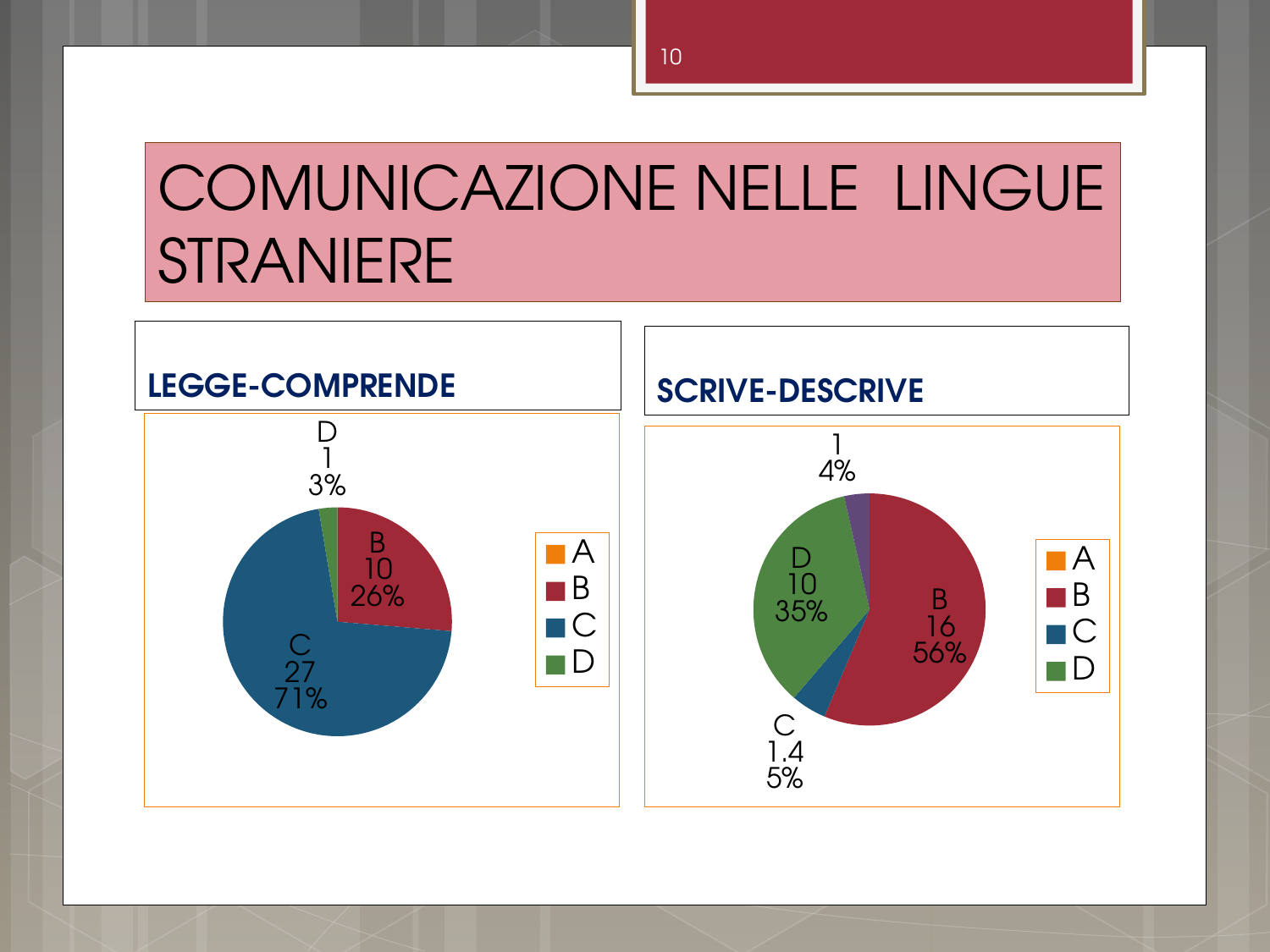

10
# COMUNICAZIONE NELLE  LINGUE STRANIERE
LEGGE-COMPRENDE
SCRIVE-DESCRIVE

### Chart

| Category | Vendite |
|---|---|
| A | 0.0 |
| B | 10.0 |
| C | 27.0 |
| D | 1.0 |

### Chart

| Category | Vendite |
|---|---|
| A | 0.0 |
| B | 16.0 |
| C | 1.4 |
| D | 10.0 |